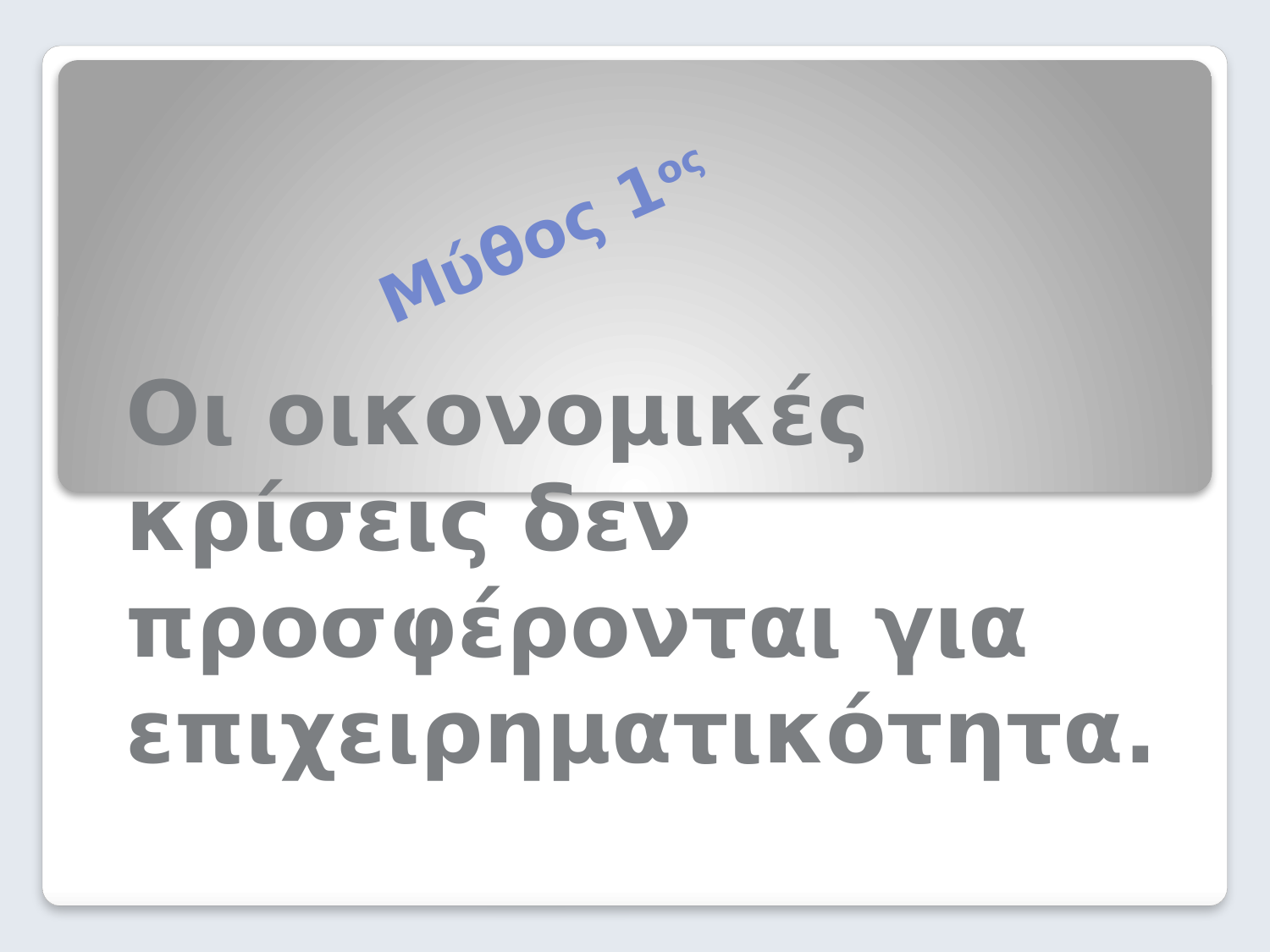

# Μύθος 1ος
Οι οικονομικές κρίσεις δεν προσφέρονται για επιχειρηματικότητα.